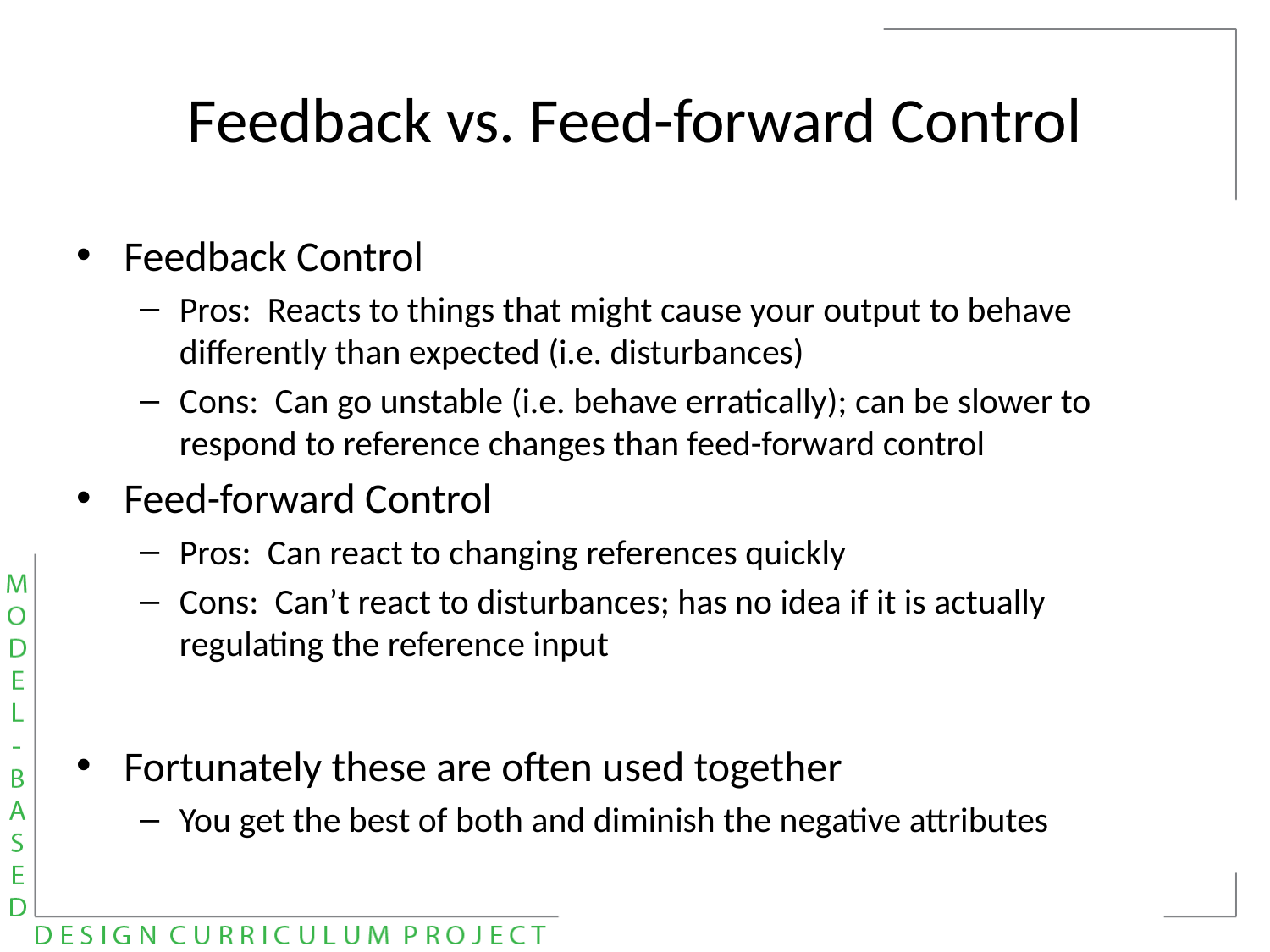

# Feedback vs. Feed-forward Control
Feedback Control
Pros:  Reacts to things that might cause your output to behave differently than expected (i.e. disturbances)
Cons:  Can go unstable (i.e. behave erratically); can be slower to respond to reference changes than feed-forward control
Feed-forward Control
Pros:  Can react to changing references quickly
Cons:  Can’t react to disturbances; has no idea if it is actually regulating the reference input

Fortunately these are often used together
You get the best of both and diminish the negative attributes